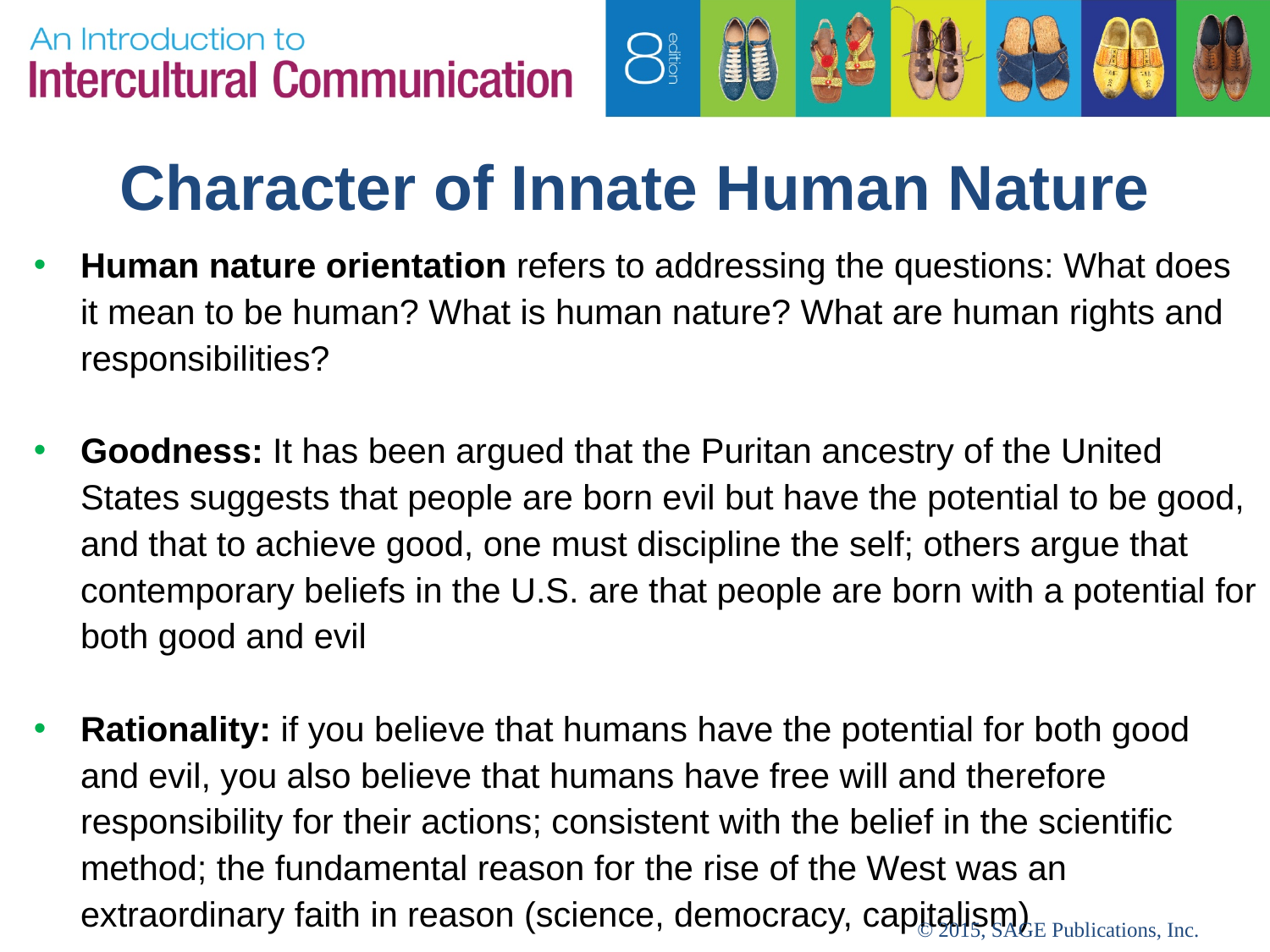

# Character of Innate Human Nature
Human nature orientation refers to addressing the questions: What does it mean to be human? What is human nature? What are human rights and responsibilities?

Goodness: It has been argued that the Puritan ancestry of the United States suggests that people are born evil but have the potential to be good, and that to achieve good, one must discipline the self; others argue that contemporary beliefs in the U.S. are that people are born with a potential for both good and evil

Rationality: if you believe that humans have the potential for both good and evil, you also believe that humans have free will and therefore responsibility for their actions; consistent with the belief in the scientific method; the fundamental reason for the rise of the West was an extraordinary faith in reason (science, democracy, capitalism)
© 2015, SAGE Publications, Inc.